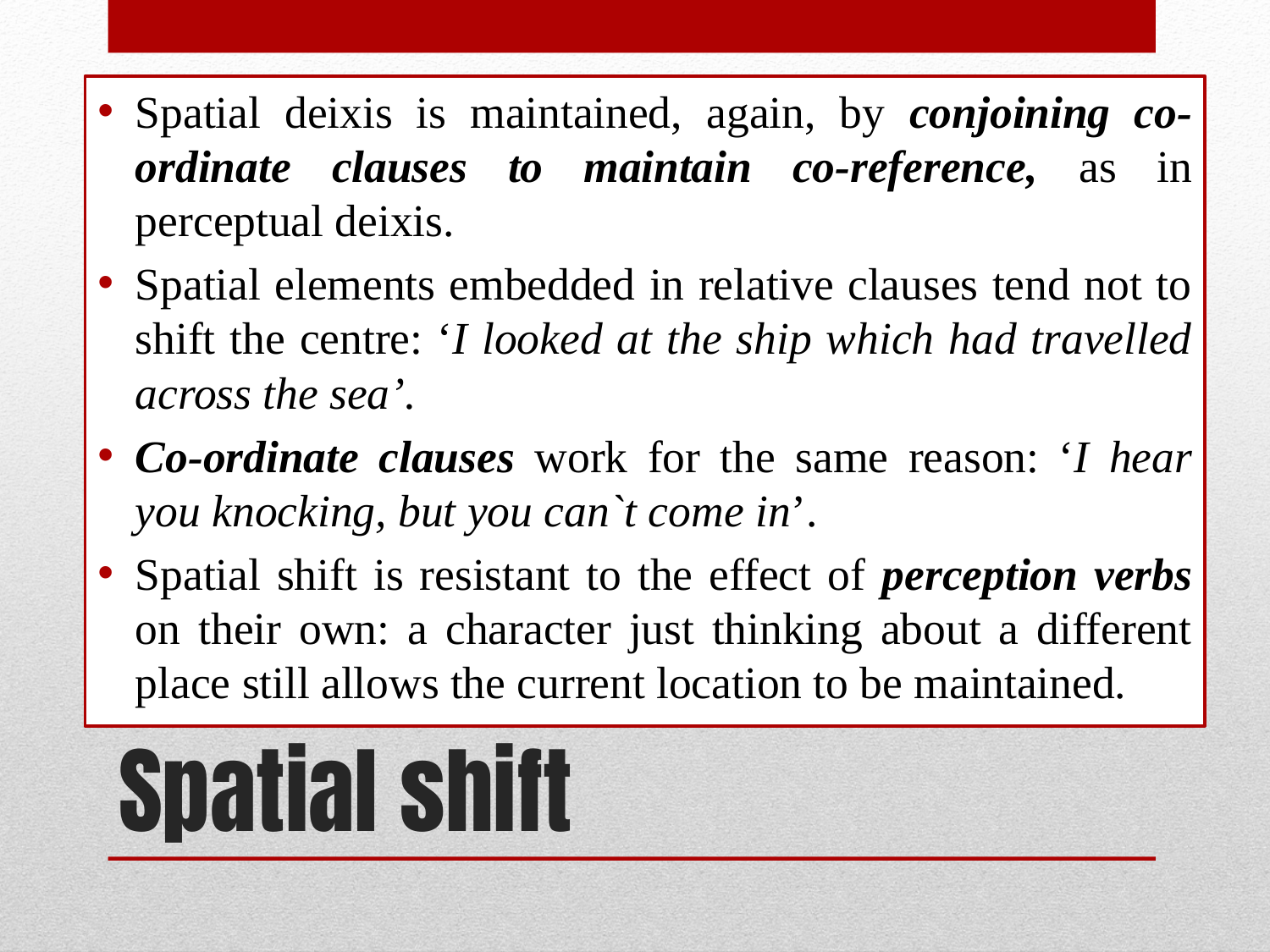

Spatial deixis is maintained, again, by conjoining co-ordinate clauses to maintain co-reference, as in perceptual deixis.
Spatial elements embedded in relative clauses tend not to shift the centre: ‘I looked at the ship which had travelled across the sea’.
Co-ordinate clauses work for the same reason: ‘I hear you knocking, but you can`t come in’.
Spatial shift is resistant to the effect of perception verbs on their own: a character just thinking about a different place still allows the current location to be maintained.

# Spatial shift